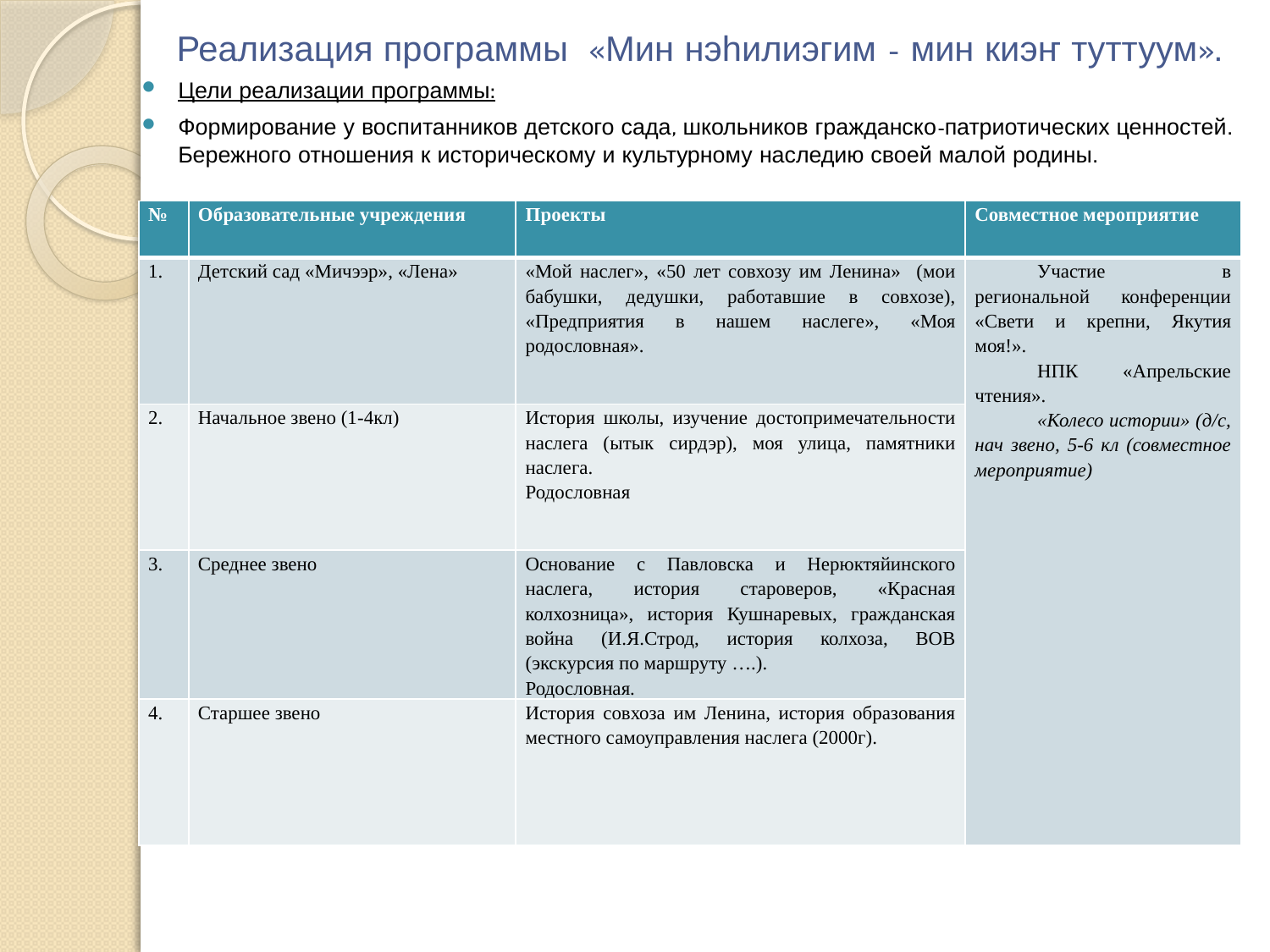

Реализация программы  «Мин нэһилиэгим - мин киэҥ туттуум».
Цели реализации программы:
Формирование у воспитанников детского сада, школьников гражданско-патриотических ценностей. Бережного отношения к историческому и культурному наследию своей малой родины.

| № | Образовательные учреждения | Проекты | Совместное мероприятие |
| --- | --- | --- | --- |
| 1. | Детский сад «Мичээр», «Лена» | «Мой наслег», «50 лет совхозу им Ленина» (мои бабушки, дедушки, работавшие в совхозе), «Предприятия в нашем наслеге», «Моя родословная». | Участие в региональной конференции «Свети и крепни, Якутия моя!». НПК «Апрельские чтения». «Колесо истории» (д/с, нач звено, 5-6 кл (совместное мероприятие) |
| 2. | Начальное звено (1-4кл) | История школы, изучение достопримечательности наслега (ытык сирдэр), моя улица, памятники наслега. Родословная |  |
| 3. | Среднее звено | Основание с Павловска и Нерюктяйинского наслега, история староверов, «Красная колхозница», история Кушнаревых, гражданская война (И.Я.Строд, история колхоза, ВОВ (экскурсия по маршруту ….). Родословная. |  |
| 4. | Старшее звено | История совхоза им Ленина, история образования местного самоуправления наслега (2000г). |  |